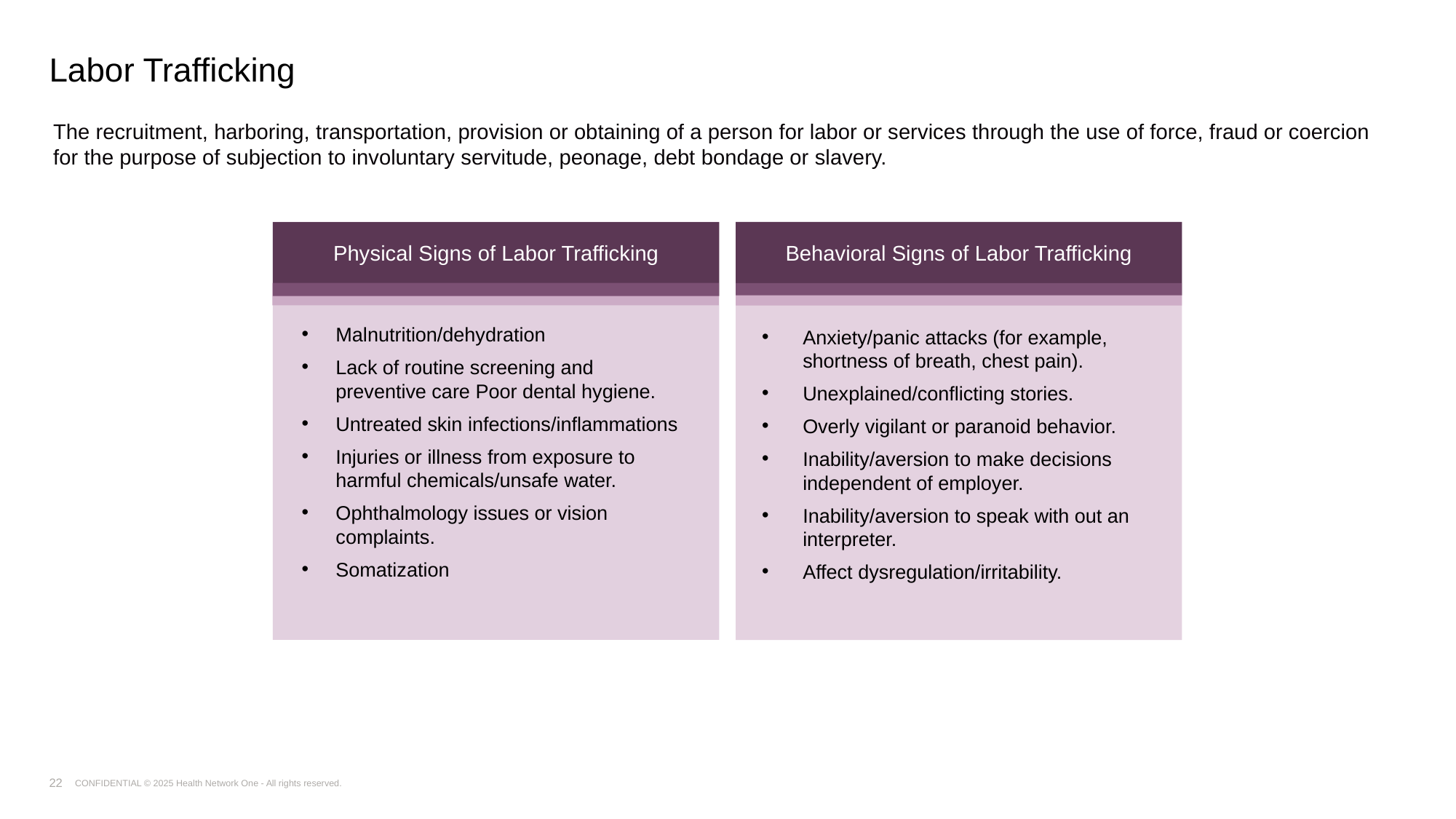

# Labor Trafficking
The recruitment, harboring, transportation, provision or obtaining of a person for labor or services through the use of force, fraud or coercion for the purpose of subjection to involuntary servitude, peonage, debt bondage or slavery.

Physical Signs of Labor Trafficking
Behavioral Signs of Labor Trafficking

Malnutrition/dehydration
Lack of routine screening and preventive care Poor dental hygiene.
Untreated skin infections/inflammations
Injuries or illness from exposure to harmful chemicals/unsafe water.
Ophthalmology issues or vision complaints.
Somatization
Anxiety/panic attacks (for example, shortness of breath, chest pain).
Unexplained/conflicting stories.
Overly vigilant or paranoid behavior.
Inability/aversion to make decisions  independent of employer.
Inability/aversion to speak with out an  interpreter.
Affect dysregulation/irritability.

22